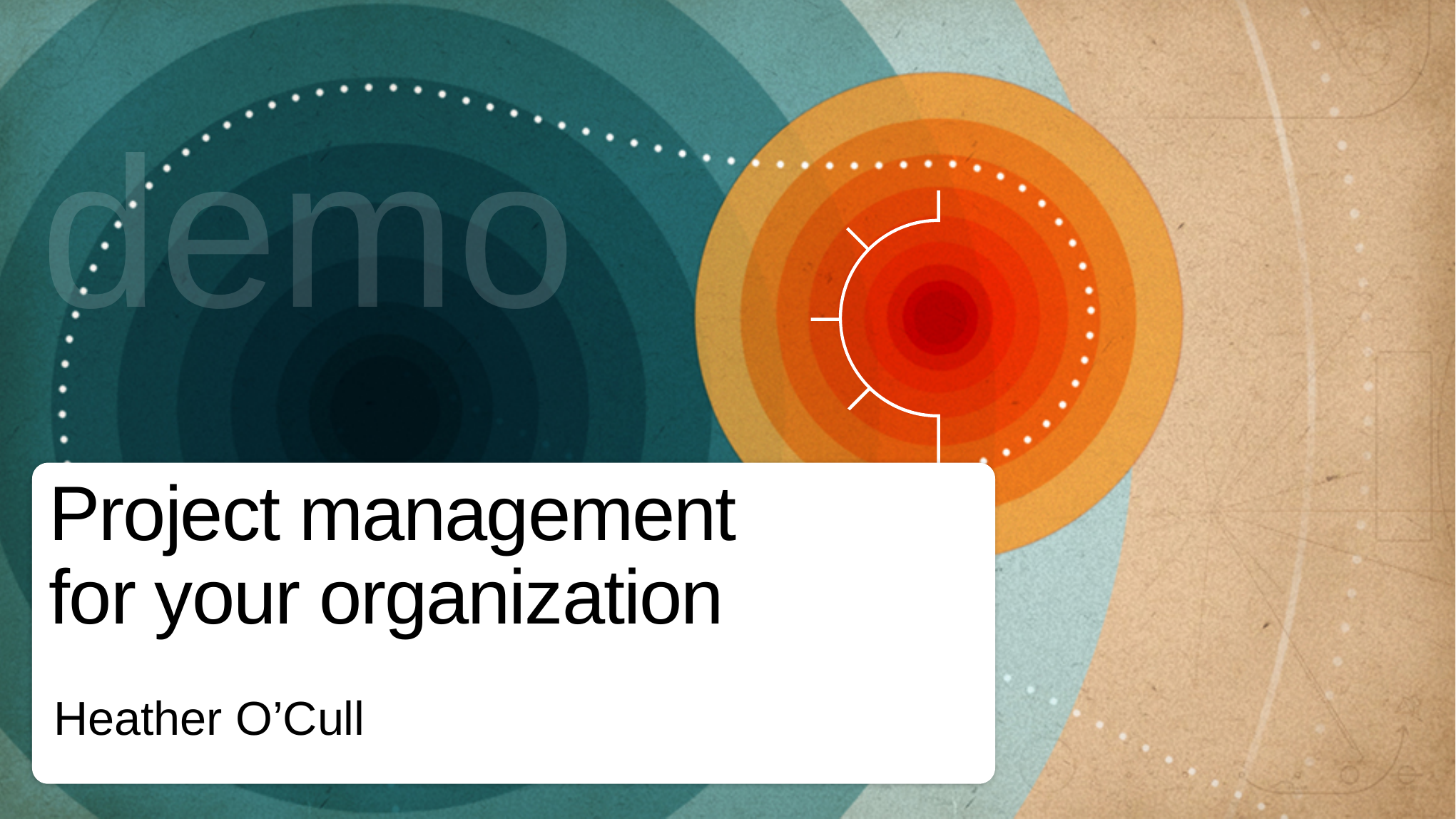

demo
# Project management for your organization
Heather O’Cull